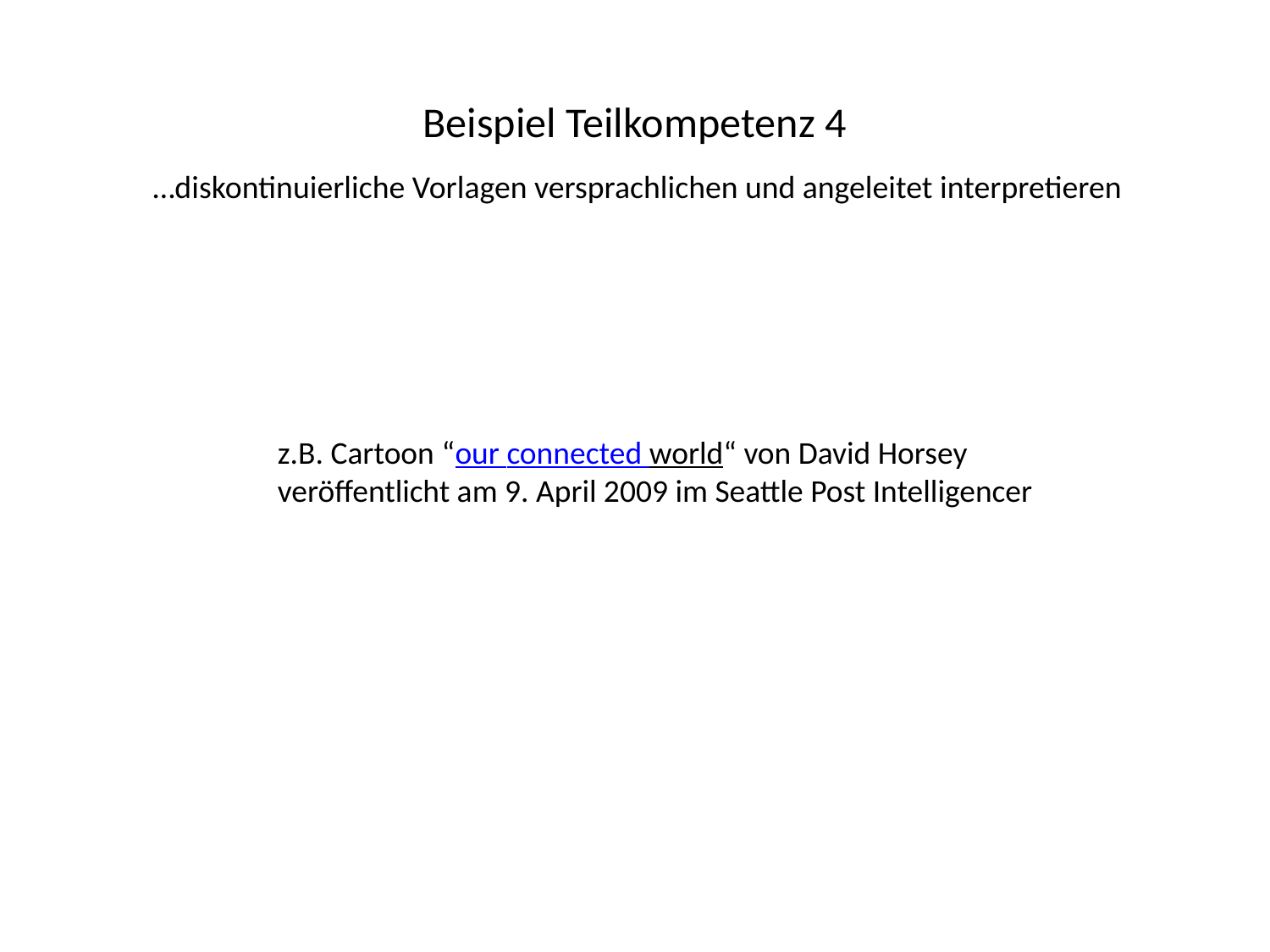

# Beispiel Teilkompetenz 4 …diskontinuierliche Vorlagen versprachlichen und angeleitet interpretieren
z.B. Cartoon “our connected world“ von David Horsey veröffentlicht am 9. April 2009 im Seattle Post Intelligencer